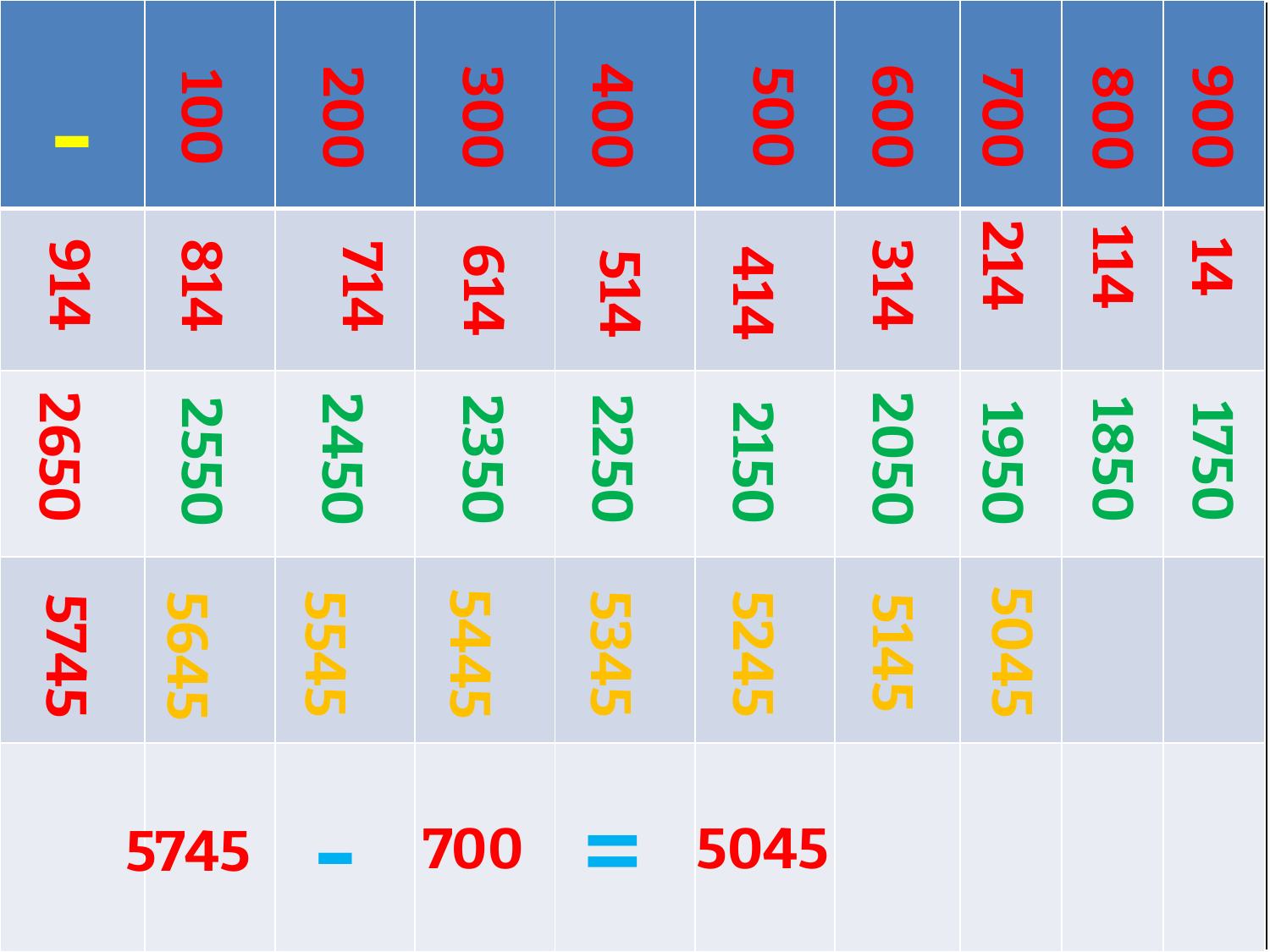

|  |  |  |  |  |  |  |  |  |  |
| --- | --- | --- | --- | --- | --- | --- | --- | --- | --- |
|  |  |  |  |  |  |  |  |  |  |
|  |  |  |  |  |  |  |  |  |  |
|  |  |  |  |  |  |  |  |  |  |
|  |  |  |  |  |  |  |  |  |  |
-
400
500
600
900
100
200
300
700
800
214
114
14
914
814
314
714
614
514
414
#
2650
2250
2050
2450
1850
2350
1750
2550
2150
1950
5045
5145
5245
5545
5445
5345
5645
5745
=
-
700
5045
5745